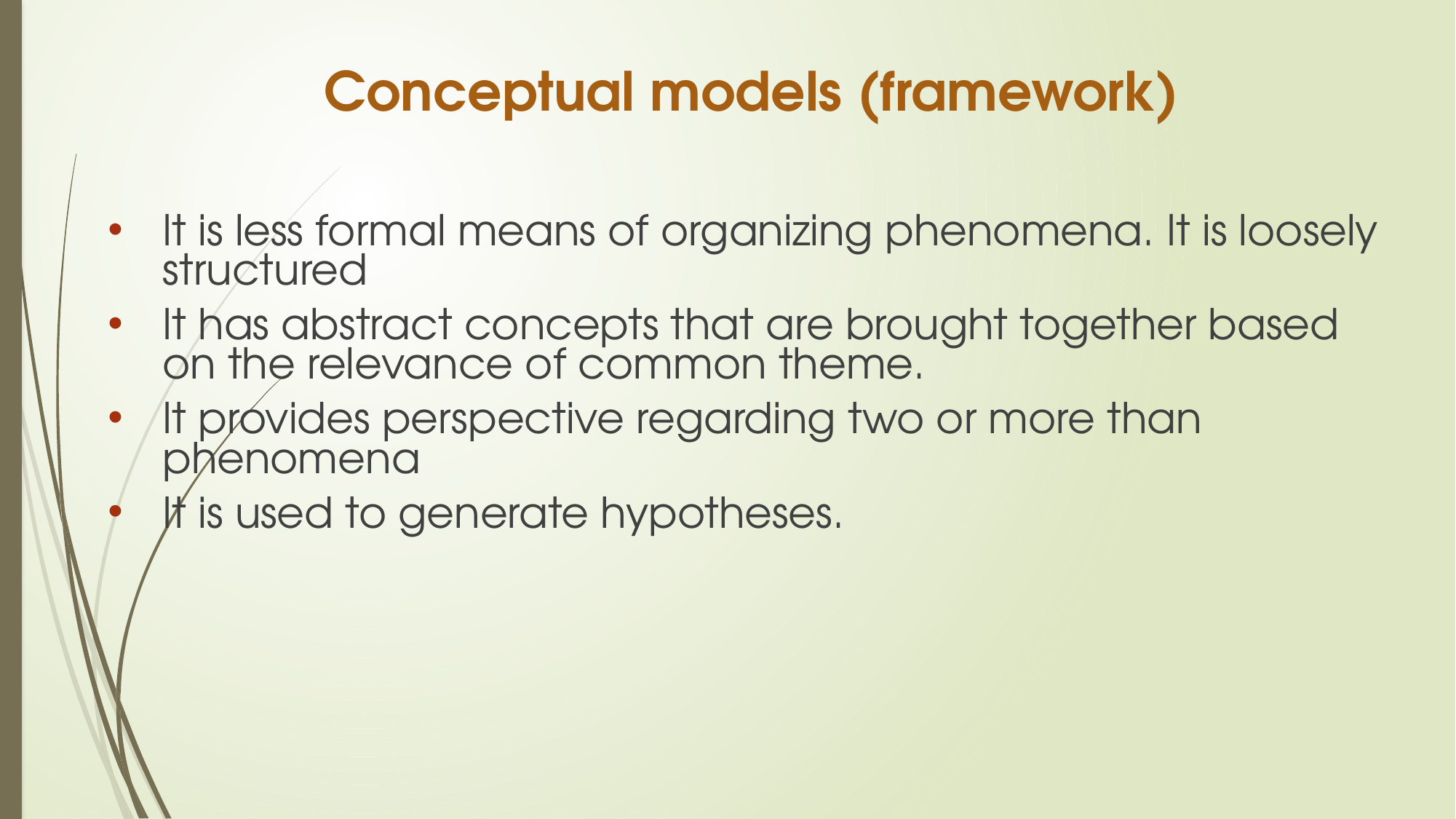

# Conceptual models (framework)
It is less formal means of organizing phenomena. It is loosely structured
It has abstract concepts that are brought together based on the relevance of common theme.
It provides perspective regarding two or more than phenomena
It is used to generate hypotheses.